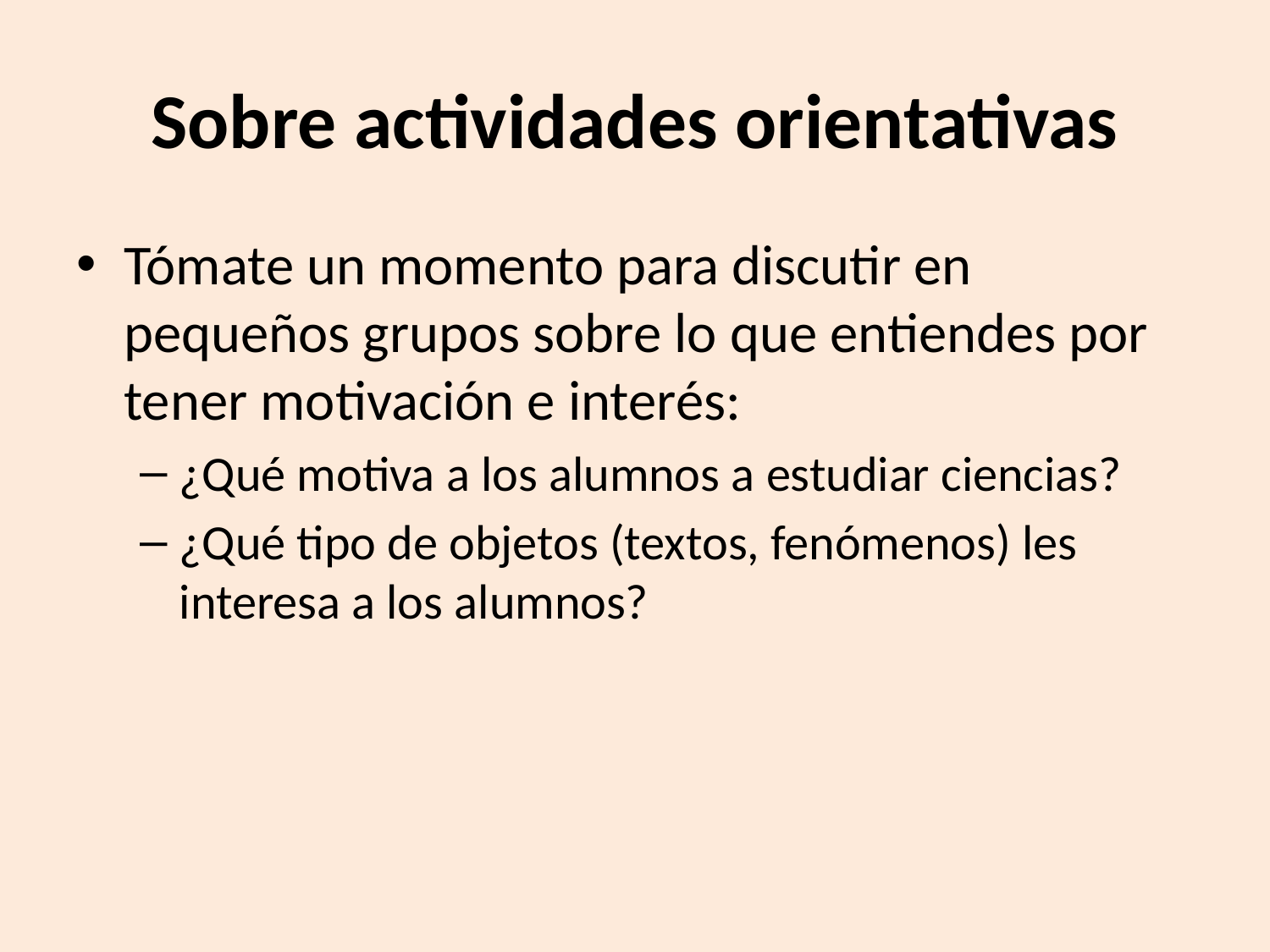

# Sobre actividades orientativas
Tómate un momento para discutir en pequeños grupos sobre lo que entiendes por tener motivación e interés:
¿Qué motiva a los alumnos a estudiar ciencias?
¿Qué tipo de objetos (textos, fenómenos) les interesa a los alumnos?